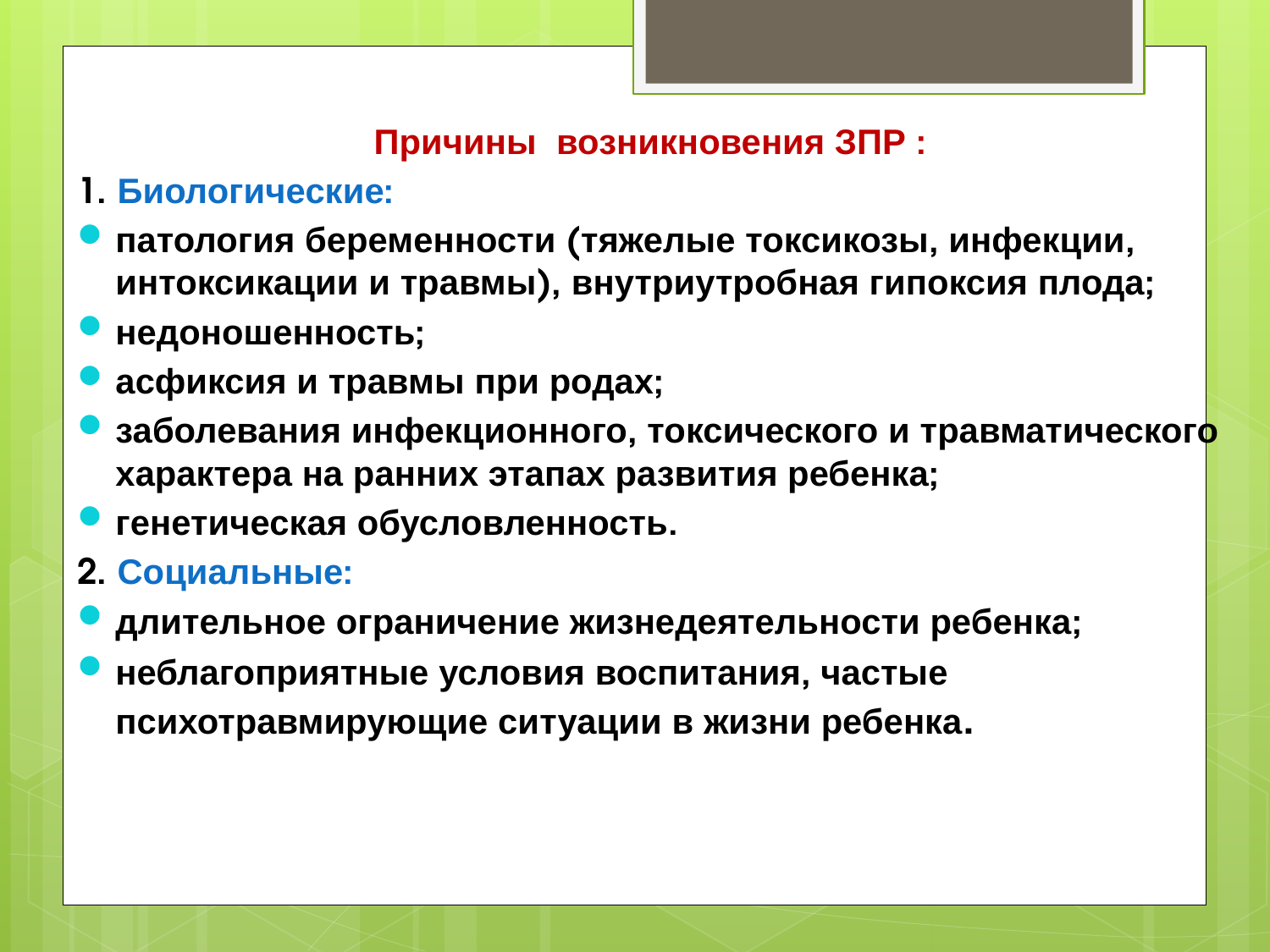

Причины  возникновения ЗПР :
1. Биологические:
патология беременности (тяжелые токсикозы, инфекции, интоксикации и травмы), внутриутробная гипоксия плода;
недоношенность;
асфиксия и травмы при родах;
заболевания инфекционного, токсического и травматического характера на ранних этапах развития ребенка;
генетическая обусловленность.
2. Социальные:
длительное ограничение жизнедеятельности ребенка;
неблагоприятные условия воспитания, частые психотравмирующие ситуации в жизни ребенка.